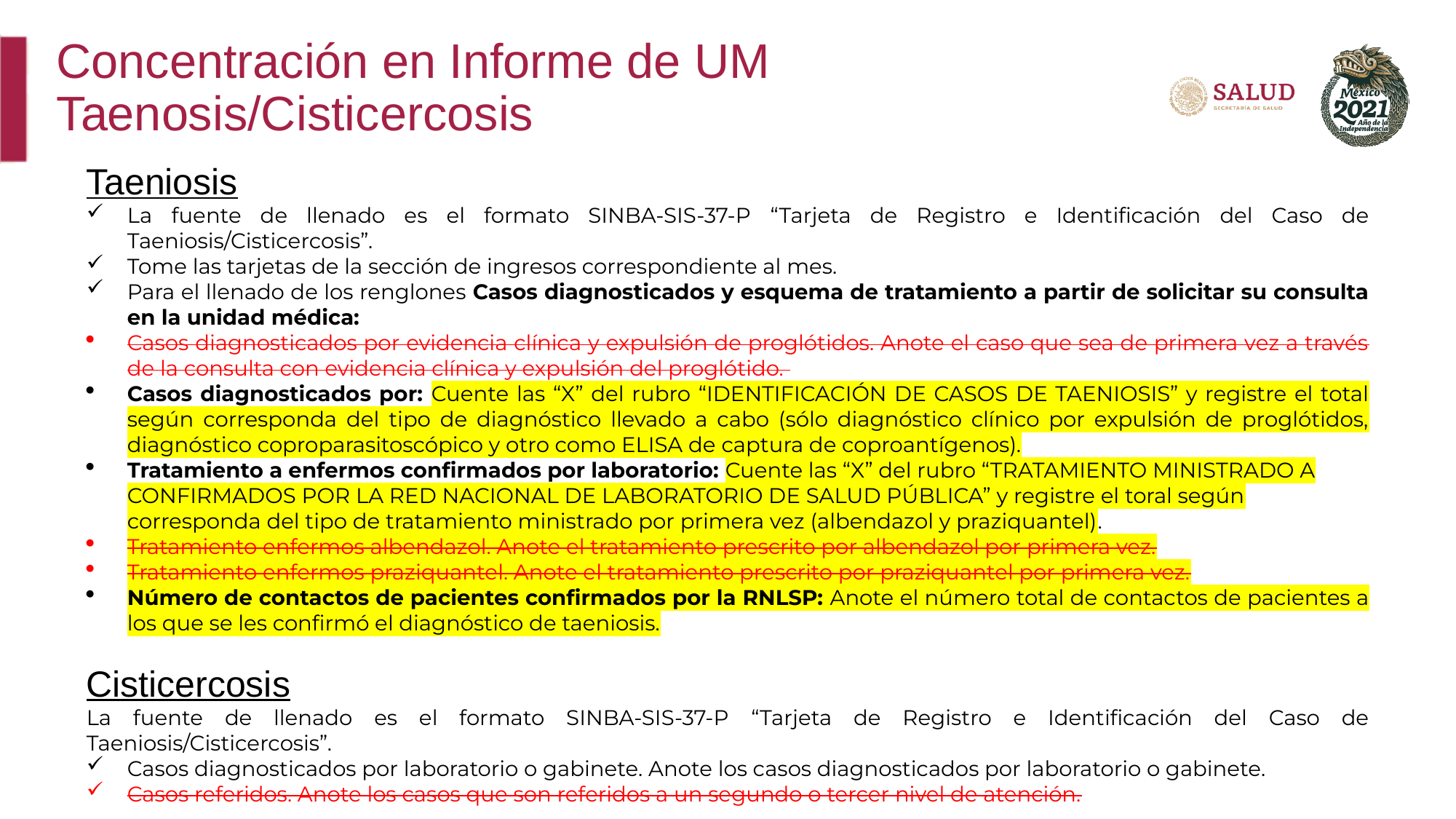

Concentración en Informe de UM
Taenosis/Cisticercosis
Taeniosis
La fuente de llenado es el formato SINBA-SIS-37-P “Tarjeta de Registro e Identificación del Caso de Taeniosis/Cisticercosis”.
Tome las tarjetas de la sección de ingresos correspondiente al mes.
Para el llenado de los renglones Casos diagnosticados y esquema de tratamiento a partir de solicitar su consulta en la unidad médica:
Casos diagnosticados por evidencia clínica y expulsión de proglótidos. Anote el caso que sea de primera vez a través de la consulta con evidencia clínica y expulsión del proglótido.
Casos diagnosticados por: Cuente las “X” del rubro “IDENTIFICACIÓN DE CASOS DE TAENIOSIS” y registre el total según corresponda del tipo de diagnóstico llevado a cabo (sólo diagnóstico clínico por expulsión de proglótidos, diagnóstico coproparasitoscópico y otro como ELISA de captura de coproantígenos).
Tratamiento a enfermos confirmados por laboratorio: Cuente las “X” del rubro “TRATAMIENTO MINISTRADO A CONFIRMADOS POR LA RED NACIONAL DE LABORATORIO DE SALUD PÚBLICA” y registre el toral según corresponda del tipo de tratamiento ministrado por primera vez (albendazol y praziquantel).
Tratamiento enfermos albendazol. Anote el tratamiento prescrito por albendazol por primera vez.
Tratamiento enfermos praziquantel. Anote el tratamiento prescrito por praziquantel por primera vez.
Número de contactos de pacientes confirmados por la RNLSP: Anote el número total de contactos de pacientes a los que se les confirmó el diagnóstico de taeniosis.

Cisticercosis
La fuente de llenado es el formato SINBA-SIS-37-P “Tarjeta de Registro e Identificación del Caso de Taeniosis/Cisticercosis”.
Casos diagnosticados por laboratorio o gabinete. Anote los casos diagnosticados por laboratorio o gabinete.
Casos referidos. Anote los casos que son referidos a un segundo o tercer nivel de atención.